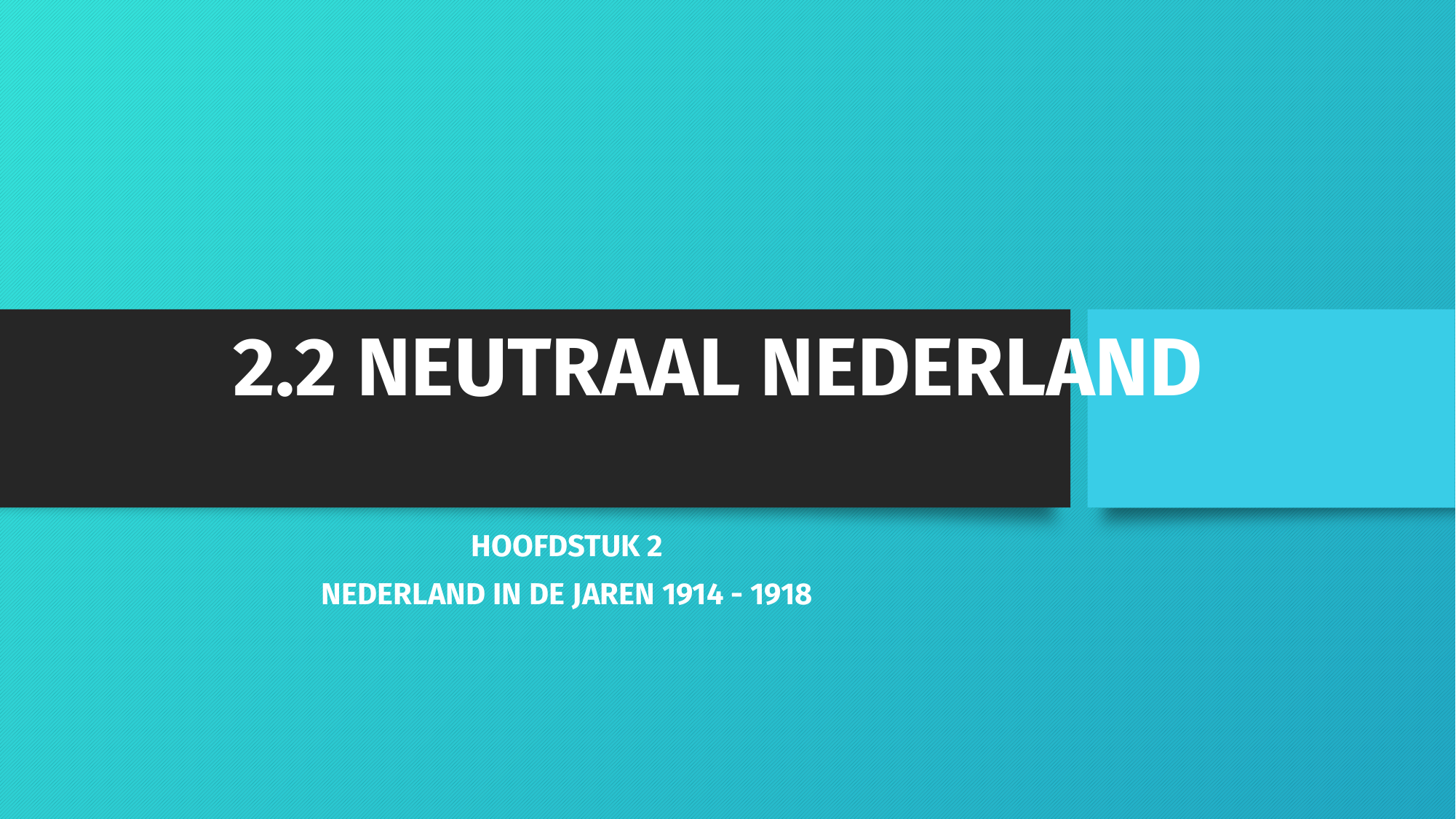

# 2.2 NEUTRAAL NEDERLAND
HOOFDSTUK 2
NEDERLAND IN DE JAREN 1914 - 1918